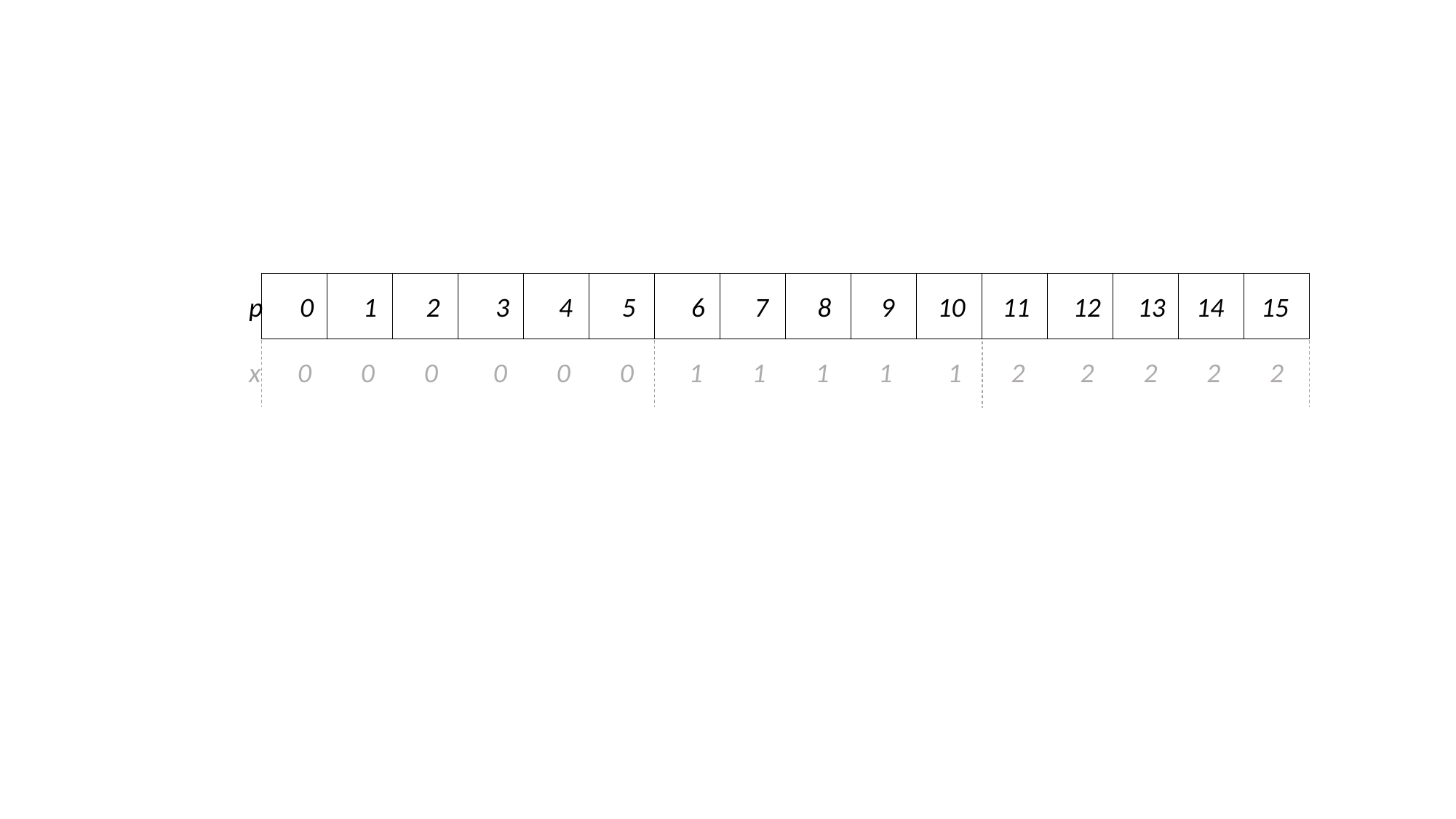

|  |  |  |  |  |  |  |  |  |  |  |  |  |  |  |  |
| --- | --- | --- | --- | --- | --- | --- | --- | --- | --- | --- | --- | --- | --- | --- | --- |
p      0        1        2         3        4        5         6        7        8        9       10      11       12      13     14      15

x      0        0        0         0        0        0         1        1        1        1         1        2         2        2        2        2